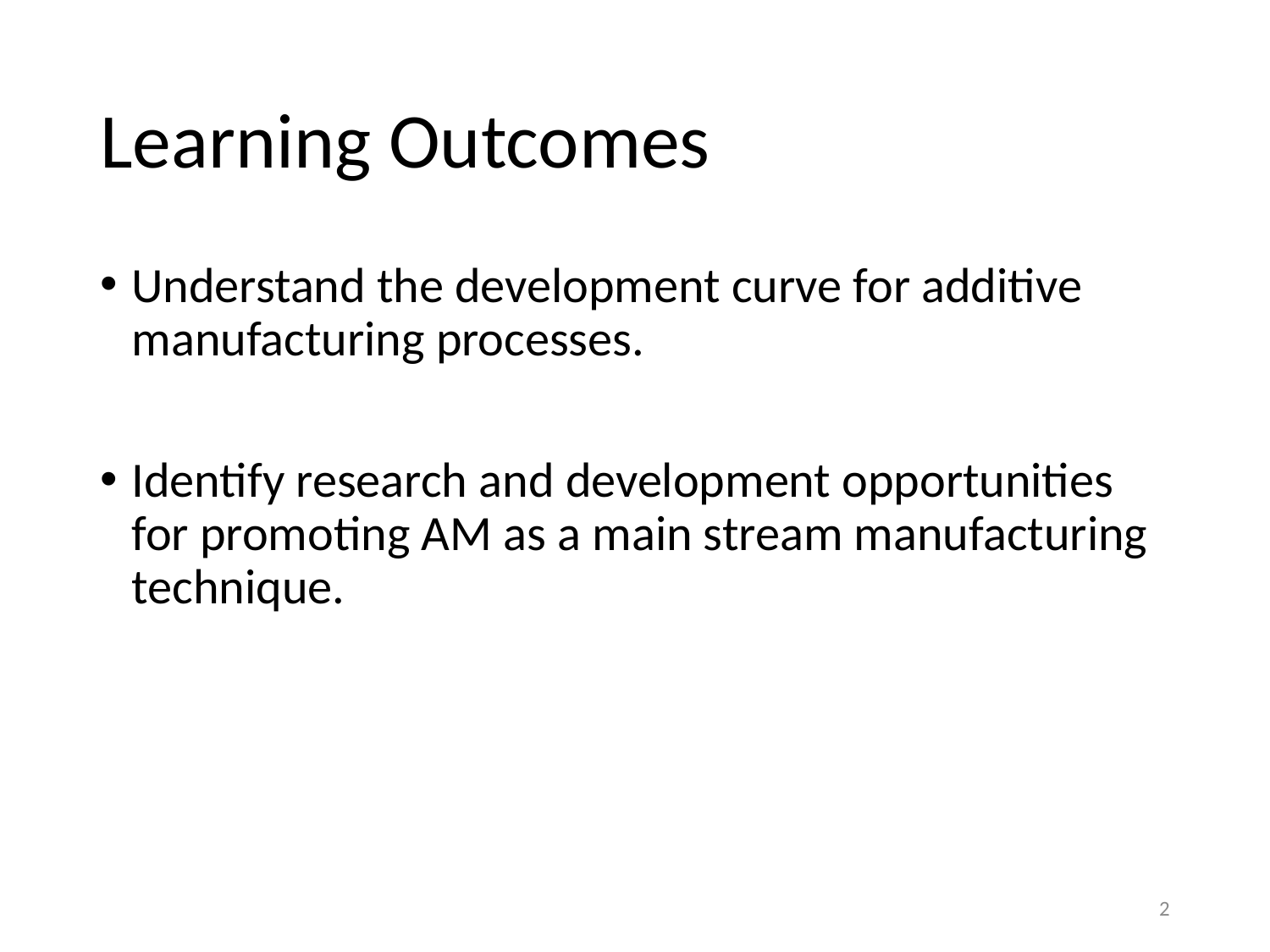

# Learning Outcomes
Understand the development curve for additive manufacturing processes.

Identify research and development opportunities for promoting AM as a main stream manufacturing technique.

2